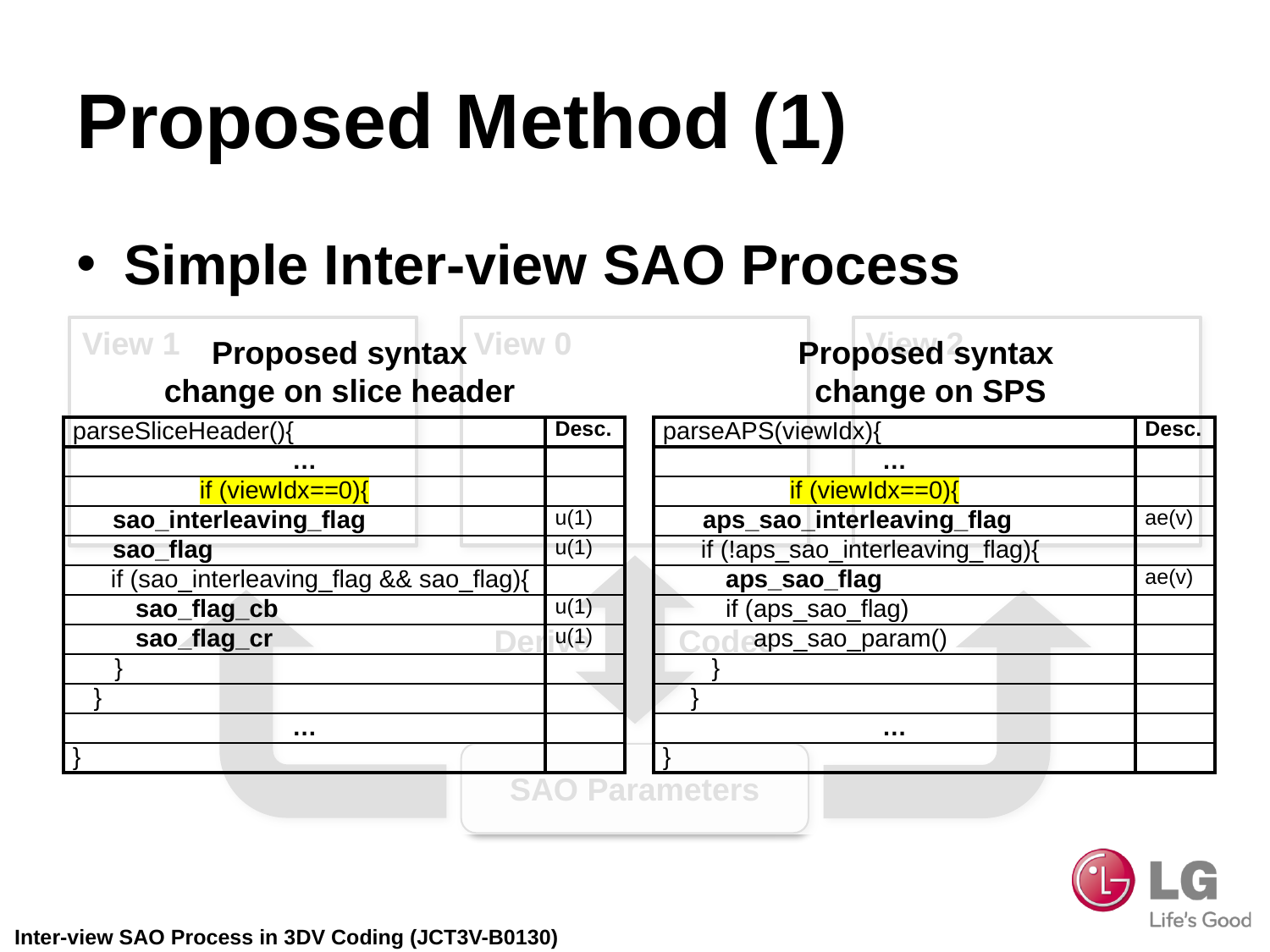

# Proposed Method (1)
Simple Inter-view SAO Process

View 1
View 0
View 2
Proposed syntax
change on slice header
Proposed syntax
change on SPS
| parseSliceHeader(){ | Desc. |
| --- | --- |
| … |  |
| if (viewIdx==0){ |  |
| sao\_interleaving\_flag | u(1) |
| sao\_flag | u(1) |
| if (sao\_interleaving\_flag && sao\_flag){ |  |
| sao\_flag\_cb | u(1) |
| sao\_flag\_cr | u(1) |
| } |  |
| } |  |
| … |  |
| } |  |
| parseAPS(viewIdx){ | Desc. |
| --- | --- |
| … |  |
| if (viewIdx==0){ |  |
| aps\_sao\_interleaving\_flag | ae(v) |
| if (!aps\_sao\_interleaving\_flag){ |  |
| aps\_sao\_flag | ae(v) |
| if (aps\_sao\_flag) |  |
| aps\_sao\_param() |  |
| } |  |
| } |  |
| … |  |
| } |  |

Derive
Codec
SAO Parameters